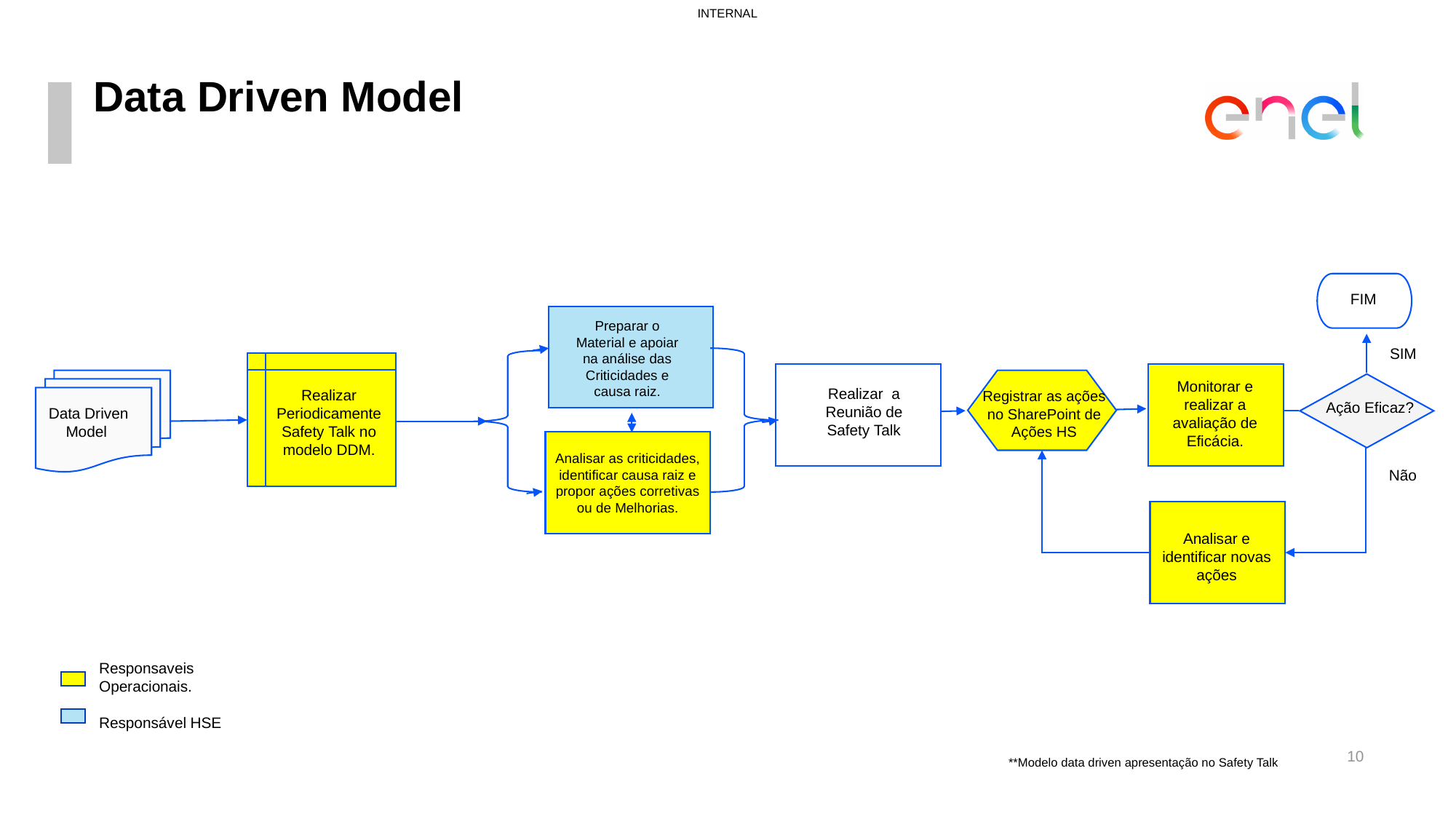

Data Driven Model

FIM

Preparar o Material e apoiar na análise das Criticidades e causa raiz.
SIM

Monitorar e realizar a avaliação de Eficácia.
Realizar  a Reunião de Safety Talk
Realizar Periodicamente Safety Talk no modelo DDM.
Registrar as ações no SharePoint de Ações HS
      Ação Eficaz?
Data Driven Model
Analisar as criticidades, identificar causa raiz e propor ações corretivas ou de Melhorias.
Não

Analisar e identificar novas ações
Responsaveis Operacionais.

Responsável HSE

10
**Modelo data driven apresentação no Safety Talk